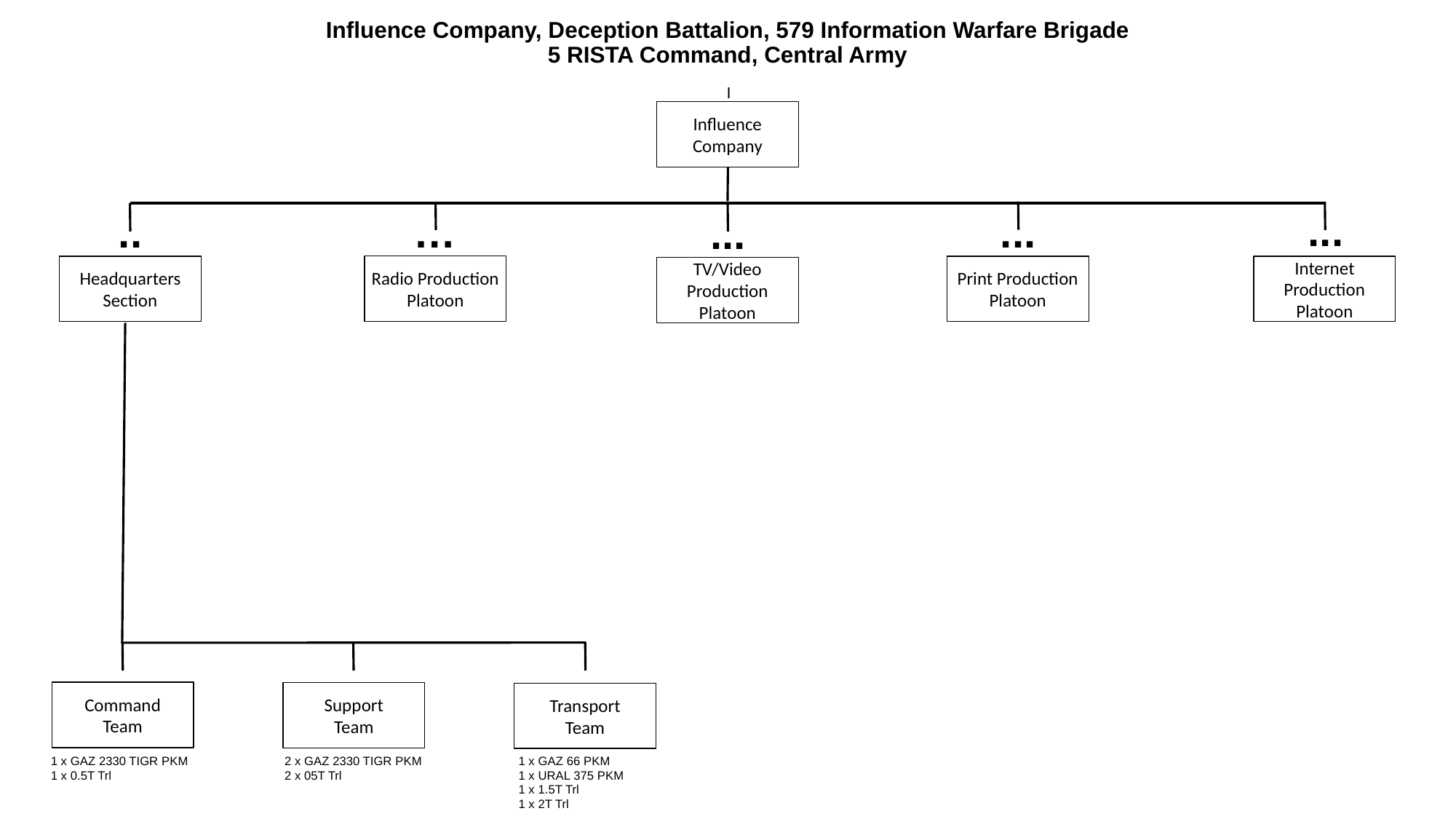

# Influence Company, Deception Battalion, 579 Information Warfare Brigade 5 RISTA Command, Central Army
I
Influence
Company
...
..
…
...
...
Radio Production Platoon
Headquarters
Section
Print Production Platoon
Internet Production Platoon
TV/Video Production Platoon
Command
Team
Support
Team
Transport
Team
1 x GAZ 2330 TIGR PKM
1 x 0.5T Trl
2 x GAZ 2330 TIGR PKM
2 x 05T Trl
1 x GAZ 66 PKM
1 x URAL 375 PKM
1 x 1.5T Trl
1 x 2T Trl